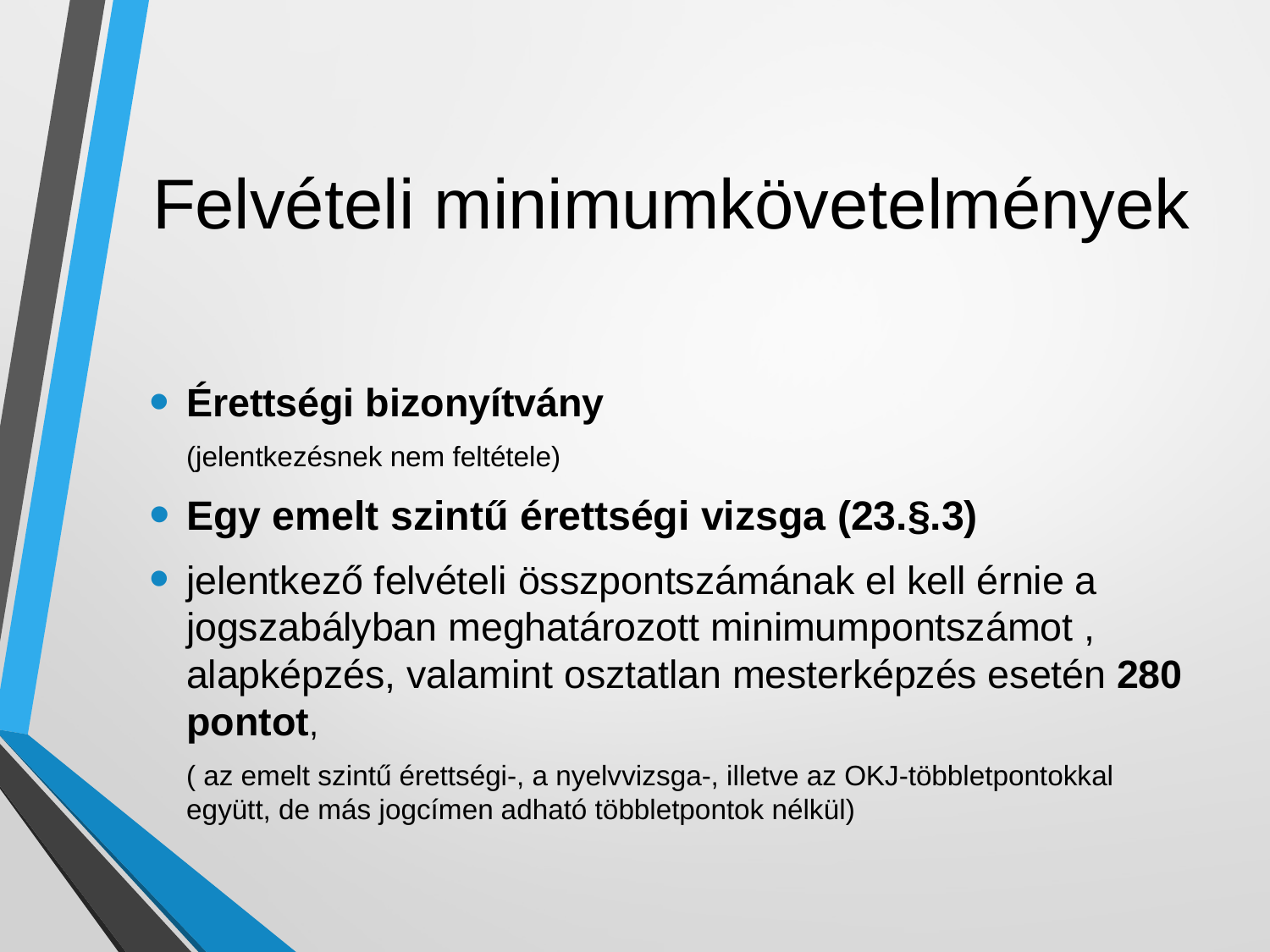

# Felvételi minimumkövetelmények
Érettségi bizonyítvány
	(jelentkezésnek nem feltétele)
Egy emelt szintű érettségi vizsga (23.§.3)
jelentkező felvételi összpontszámának el kell érnie a jogszabályban meghatározott minimumpontszámot , alapképzés, valamint osztatlan mesterképzés esetén 280 pontot,
	( az emelt szintű érettségi-, a nyelvvizsga-, illetve az OKJ-többletpontokkal együtt, de más jogcímen adható többletpontok nélkül)